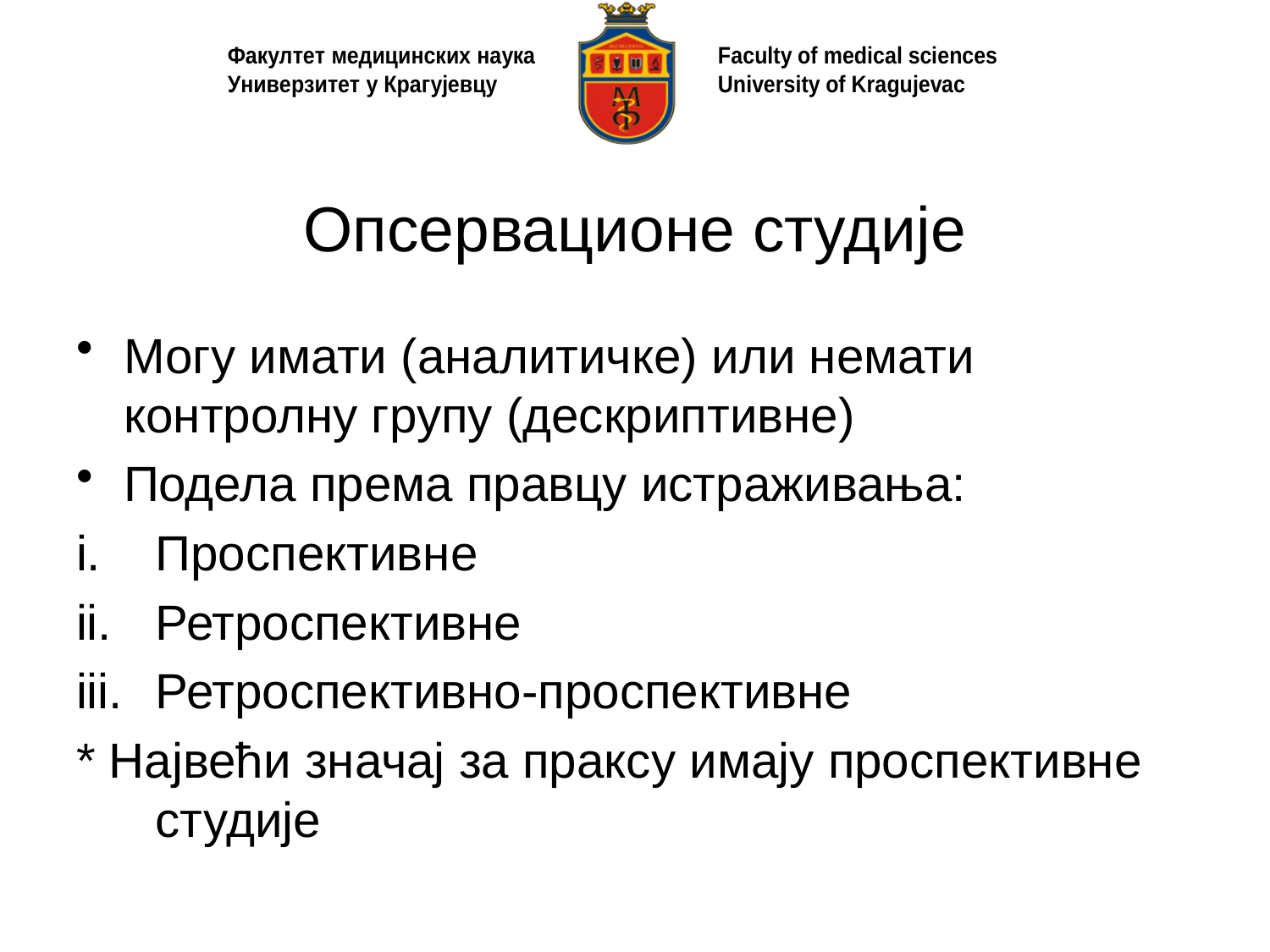

# Опсервационе студије
Могу имати (аналитичке) или немати контролну групу (дескриптивне)
Подела према правцу истраживања:
Проспективне
Ретроспективне
Ретроспективно-проспективне
* Највећи значај за праксу имају проспективне студије